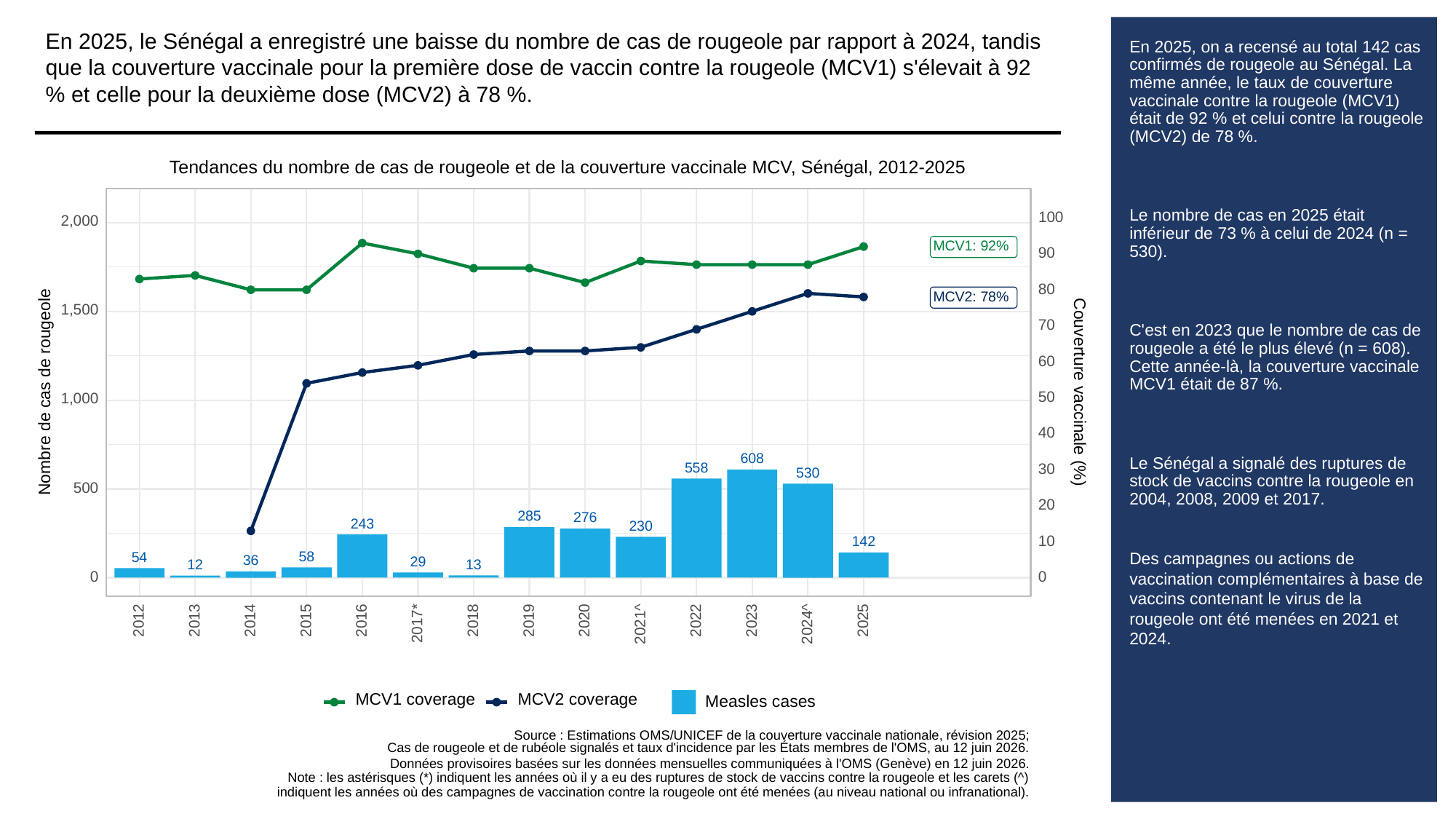

En 2025, le Sénégal a enregistré une baisse du nombre de cas de rougeole par rapport à 2024, tandis que la couverture vaccinale pour la première dose de vaccin contre la rougeole (MCV1) s'élevait à 92 % et celle pour la deuxième dose (MCV2) à 78 %.
# En 2025, on a recensé au total 142 cas confirmés de rougeole au Sénégal. La même année, le taux de couverture vaccinale contre la rougeole (MCV1) était de 92 % et celui contre la rougeole (MCV2) de 78 %.

Le nombre de cas en 2025 était inférieur de 73 % à celui de 2024 (n = 530).

C'est en 2023 que le nombre de cas de rougeole a été le plus élevé (n = 608). Cette année-là, la couverture vaccinale MCV1 était de 87 %.

Le Sénégal a signalé des ruptures de stock de vaccins contre la rougeole en 2004, 2008, 2009 et 2017.

Des campagnes ou actions de vaccination complémentaires à base de vaccins contenant le virus de la rougeole ont été menées en 2021 et 2024.

Tendances du nombre de cas de rougeole et de la couverture vaccinale MCV, Sénégal, 2012-2025

100
2,000

MCV1: 92%

90

80

MCV2: 78%

1,500

70

60

Couverture vaccinale (%)
Nombre de cas de rougeole
50
1,000

40

608
558
30
530

500

20
285
276
243
230

10

142
58

54
36
29
13
12

0
0

2013
2023
2012
2014
2015
2016
2018
2019
2020
2022
2025
2017*
2021^
2024^

MCV1 coverage
MCV2 coverage
Measles cases

Source : Estimations OMS/UNICEF de la couverture vaccinale nationale, révision 2025;
Cas de rougeole et de rubéole signalés et taux d'incidence par les États membres de l'OMS, au 12 juin 2026.
Données provisoires basées sur les données mensuelles communiquées à l'OMS (Genève) en 12 juin 2026.
Note : les astérisques (*) indiquent les années où il y a eu des ruptures de stock de vaccins contre la rougeole et les carets (^)
indiquent les années où des campagnes de vaccination contre la rougeole ont été menées (au niveau national ou infranational).